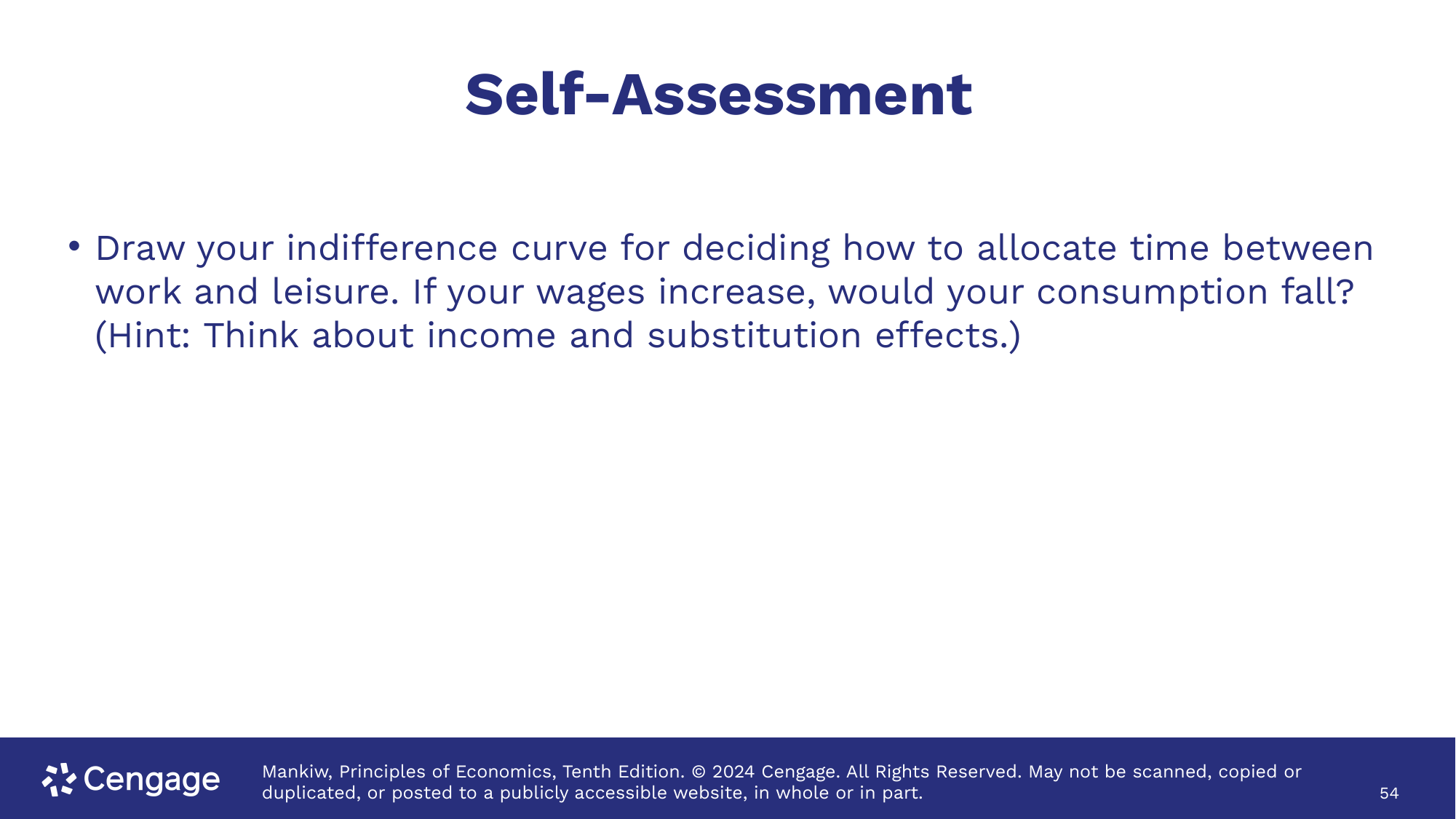

# Self-Assessment
Draw your indifference curve for deciding how to allocate time between work and leisure. If your wages increase, would your consumption fall? (Hint: Think about income and substitution effects.)